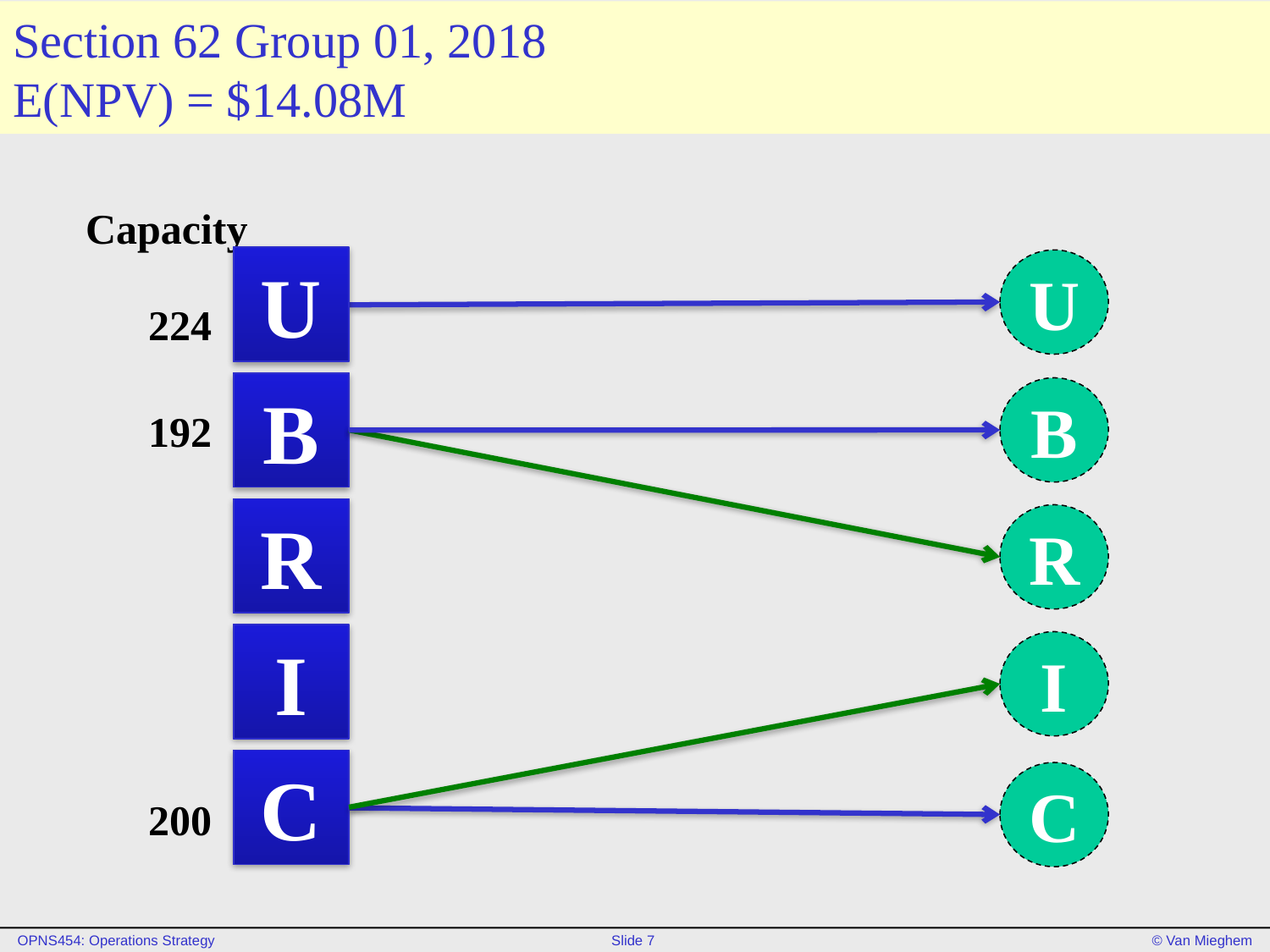

# Section 62 Group 01, 2018 E(NPV) = $14.08M
Capacity
U
U
B
B
R
R
I
I
C
C
224

200
192